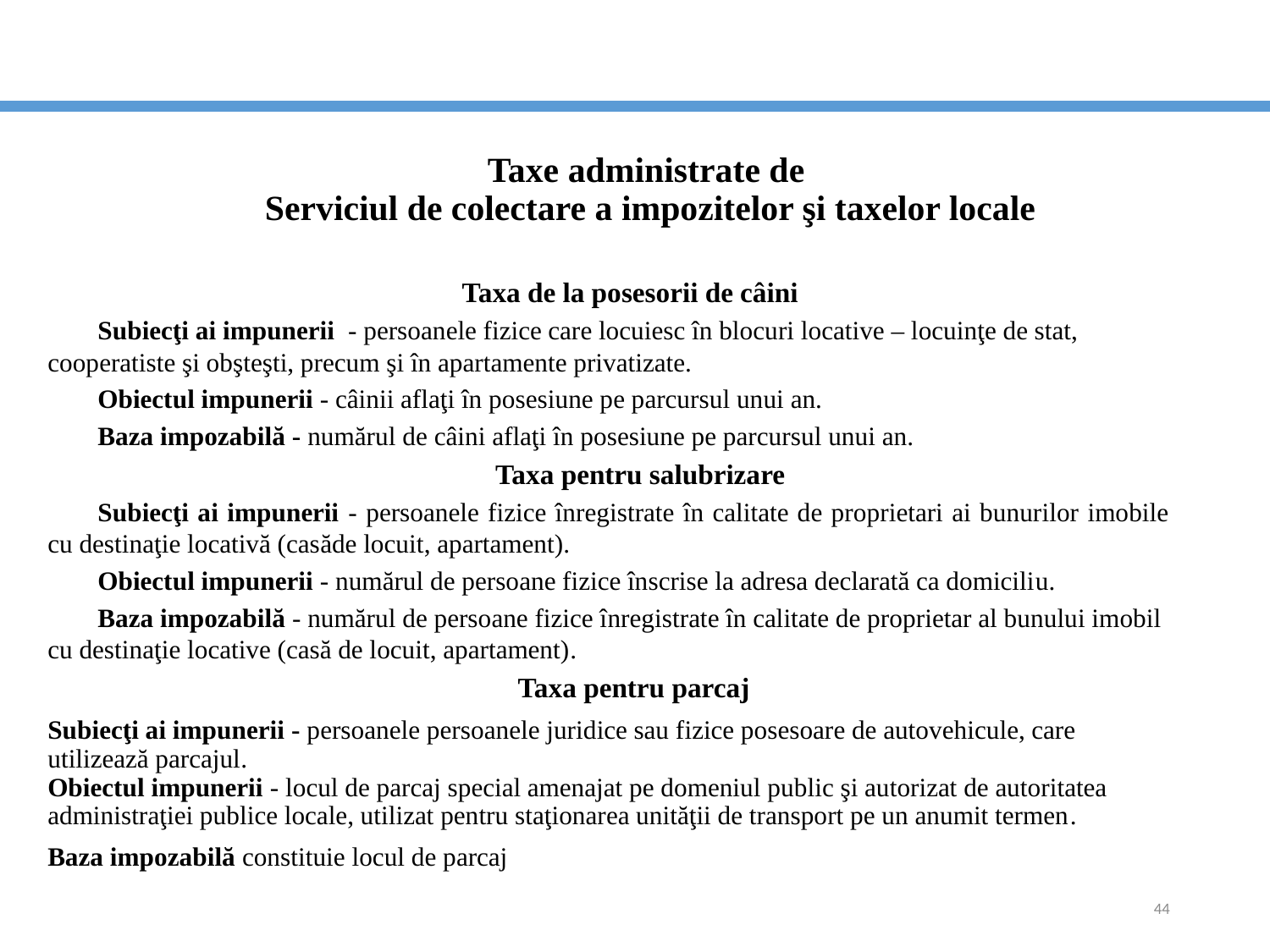

# Taxe administrate de Serviciul de colectare a impozitelor şi taxelor locale

Taxa de la posesorii de câini
Subiecţi ai impunerii  - persoanele fizice care locuiesc în blocuri locative – locuinţe de stat, cooperatiste şi obşteşti, precum şi în apartamente privatizate.
Obiectul impunerii - câinii aflaţi în posesiune pe parcursul unui an.
Baza impozabilă - numărul de câini aflaţi în posesiune pe parcursul unui an.
Taxa pentru salubrizare
Subiecţi ai impunerii - persoanele fizice înregistrate în calitate de proprietari ai bunurilor imobile cu destinaţie locativă (casăde locuit, apartament).
Obiectul impunerii - numărul de persoane fizice înscrise la adresa declarată ca domiciliu.
Baza impozabilă - numărul de persoane fizice înregistrate în calitate de proprietar al bunului imobil cu destinaţie locative (casă de locuit, apartament).
Taxa pentru parcaj
Subiecţi ai impunerii - persoanele persoanele juridice sau fizice posesoare de autovehicule, care utilizează parcajul.
Obiectul impunerii - locul de parcaj special amenajat pe domeniul public şi autorizat de autoritatea administraţiei publice locale, utilizat pentru staţionarea unităţii de transport pe un anumit termen.
Baza impozabilă constituie locul de parcaj
44